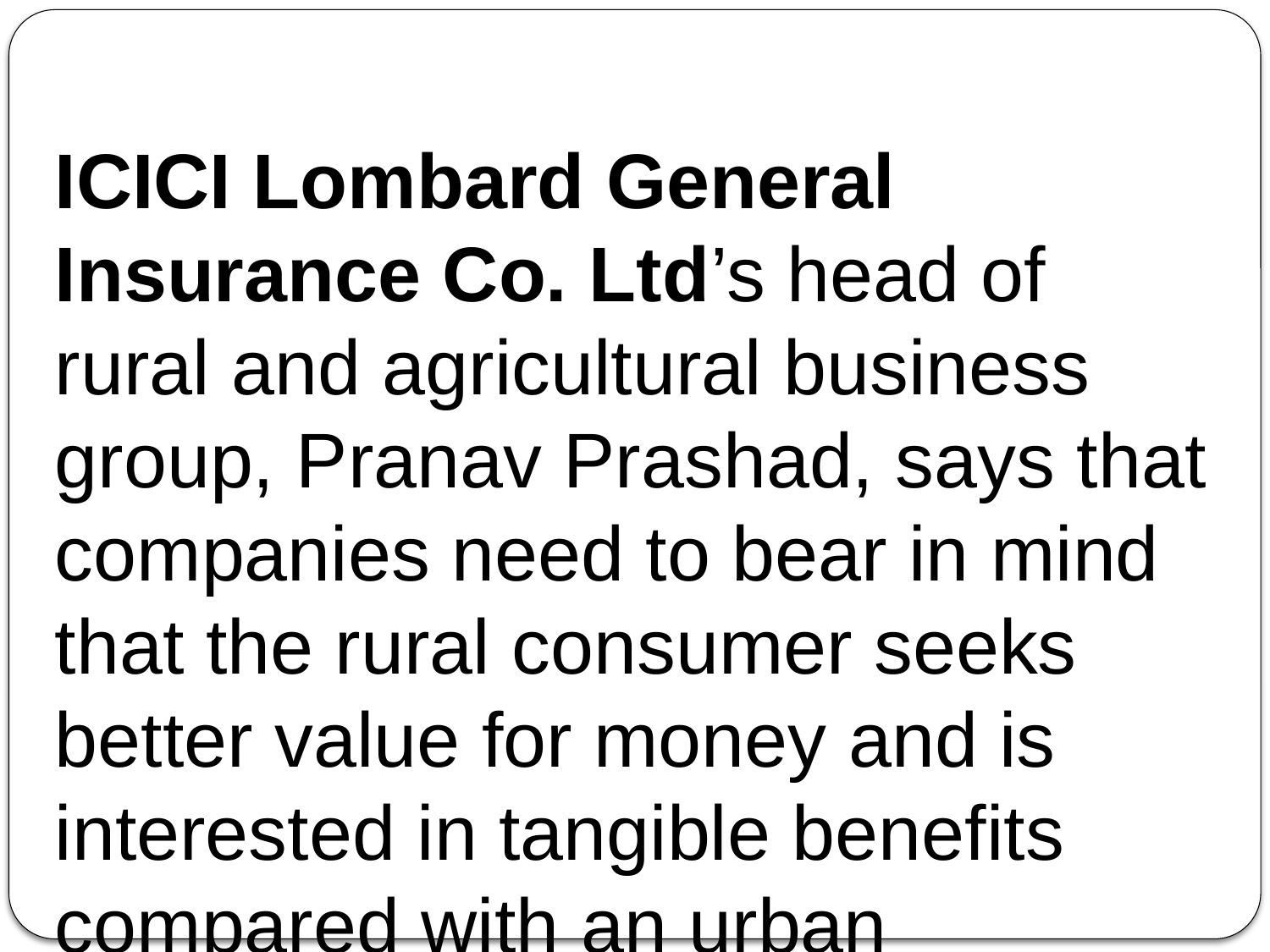

ICICI Lombard General Insurance Co. Ltd’s head of rural and agricultural business group, Pranav Prashad, says that companies need to bear in mind that the rural consumer seeks better value for money and is interested in tangible benefits compared with an urban consumer.